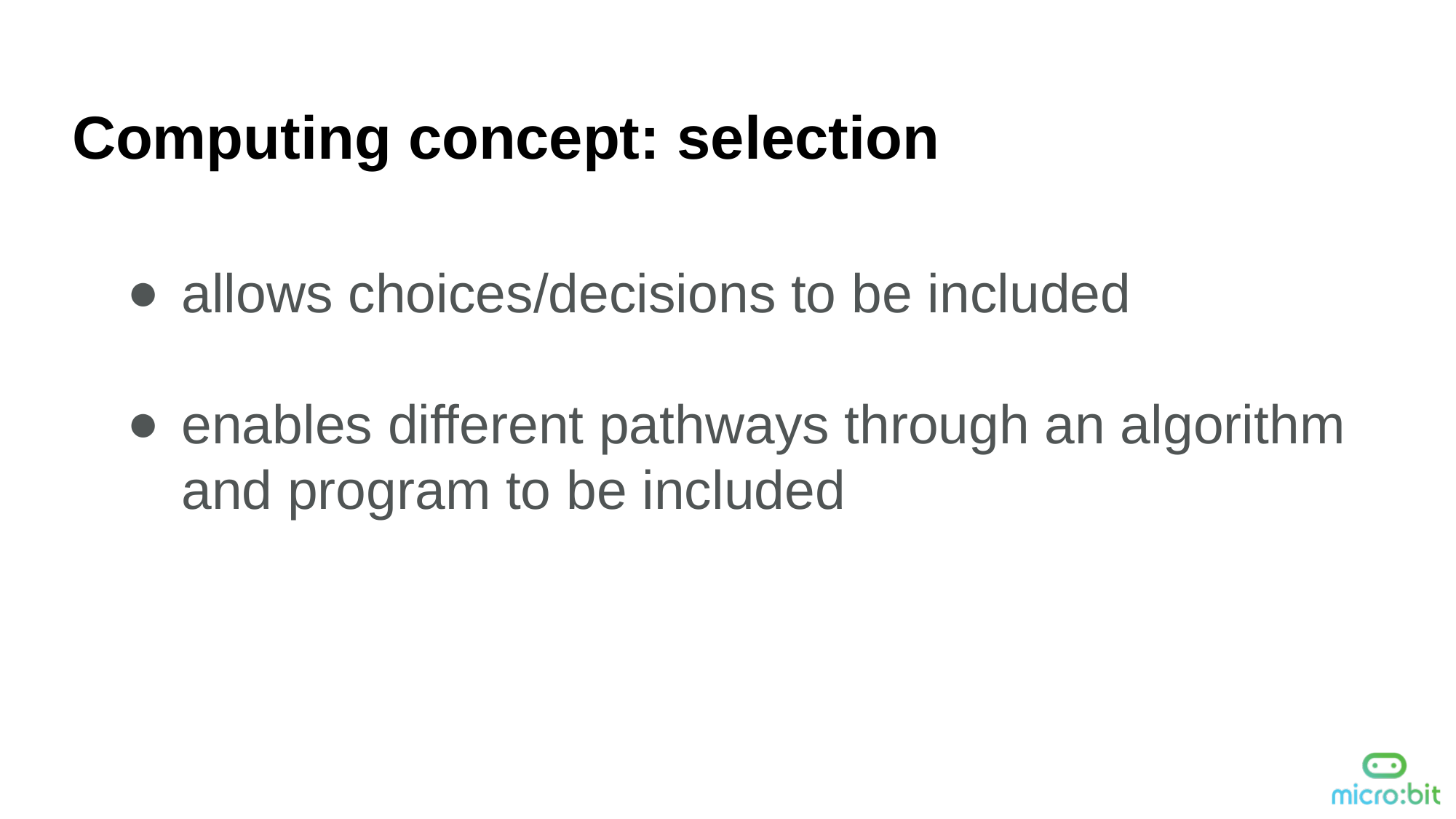

Computing concept: selection

allows choices/decisions to be included

enables different pathways through an algorithm and program to be included